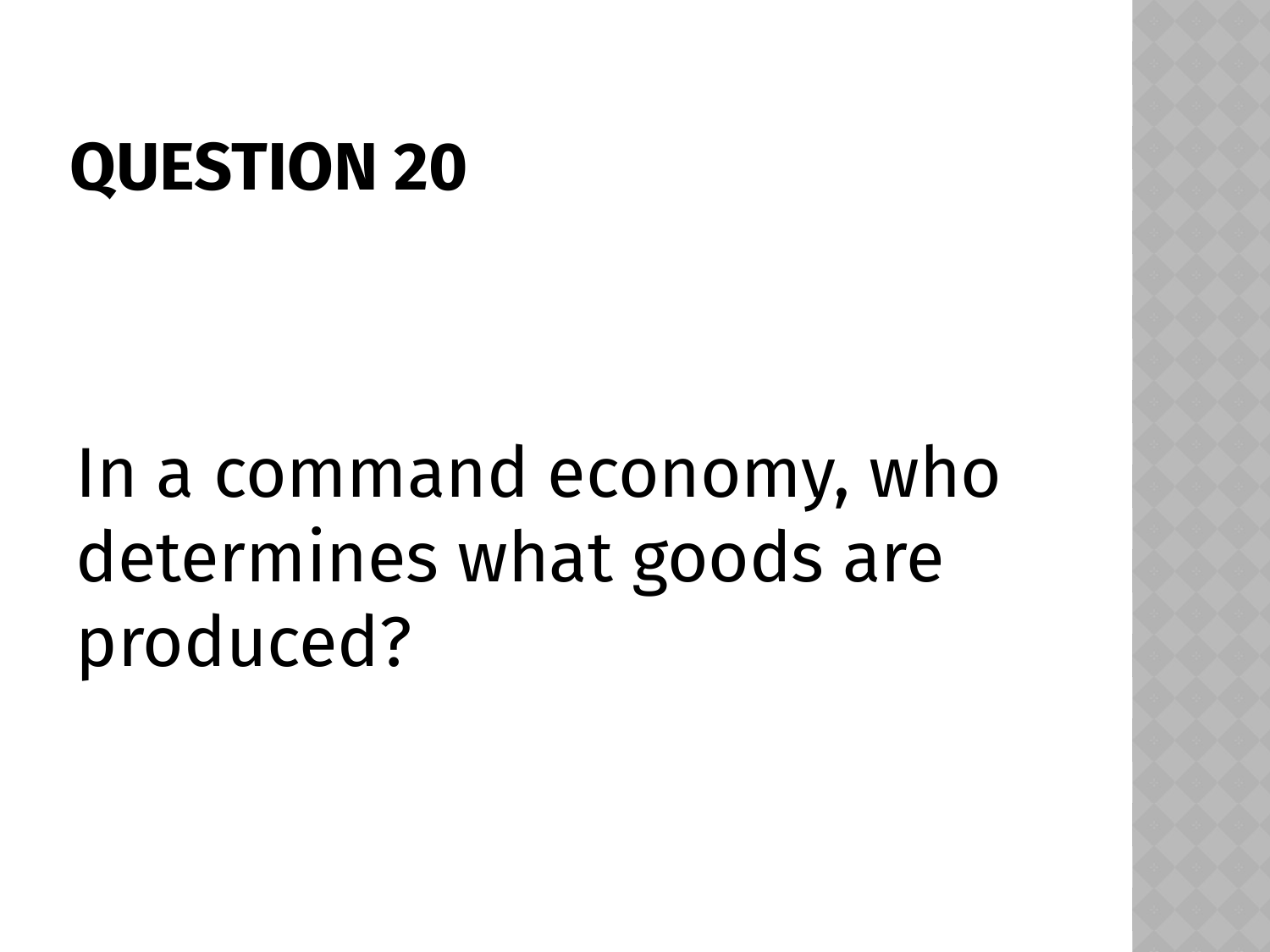

# Question 20

In a command economy, who determines what goods are produced?